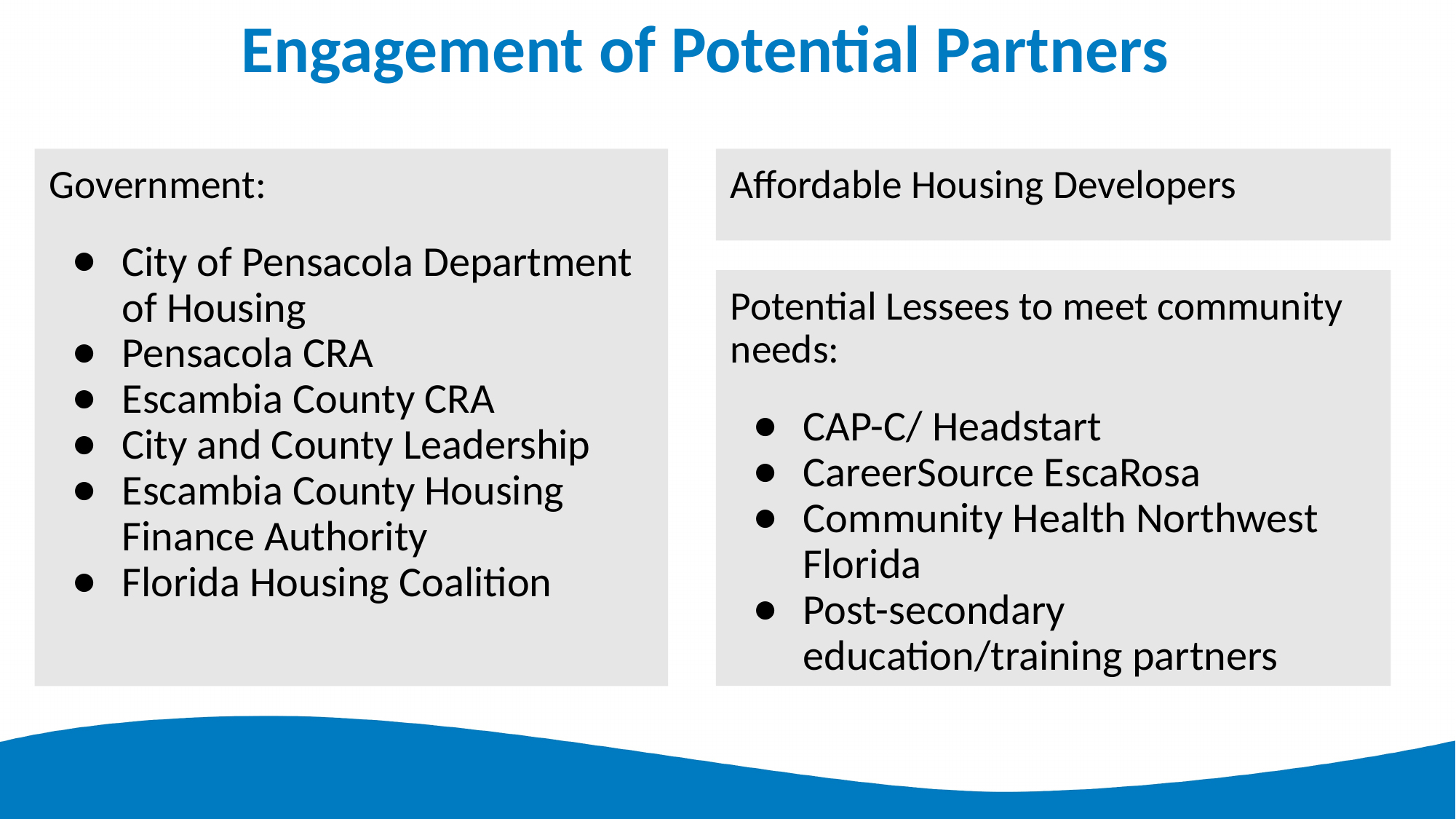

Engagement of Potential Partners
Affordable Housing Developers
Government:
City of Pensacola Department of Housing
Pensacola CRA
Escambia County CRA
City and County Leadership
Escambia County Housing Finance Authority
Florida Housing Coalition
Potential Lessees to meet community needs:
CAP-C/ Headstart
CareerSource EscaRosa
Community Health Northwest Florida
Post-secondary education/training partners